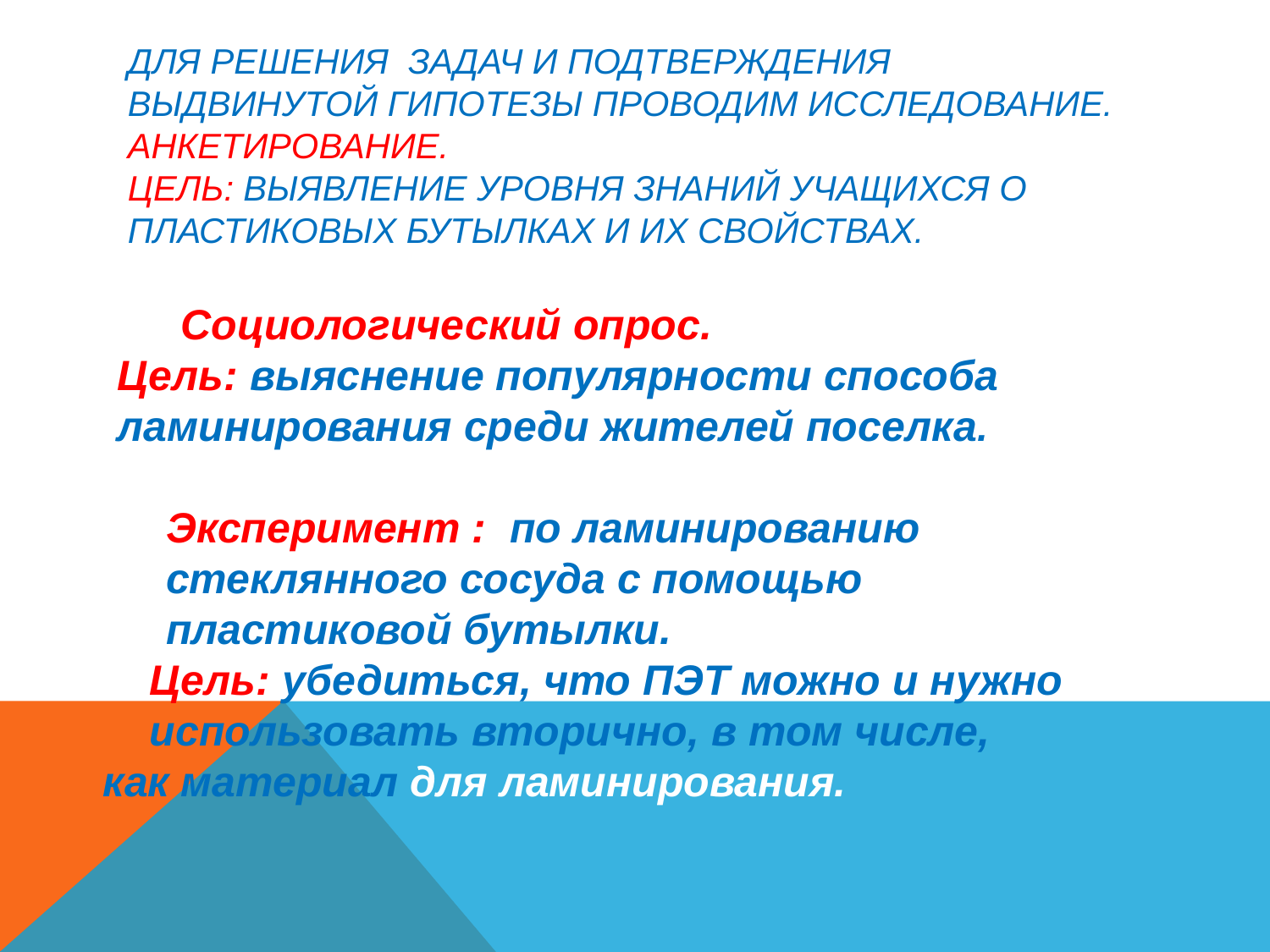

# Для решения  задач и подтверждения выдвинутой гипотезы проводим исследование. Анкетирование. Цель: выявление уровня знаний учащихся о  пластиковых бутылках и их свойствах.
Социологический опрос.
Цель: выяснение популярности способа ламинирования среди жителей поселка.
Эксперимент :  по ламинированию стеклянного сосуда с помощью пластиковой бутылки.
    Цель: убедиться, что ПЭТ можно и нужно     использовать вторично, в том числе, как материал для ламинирования.